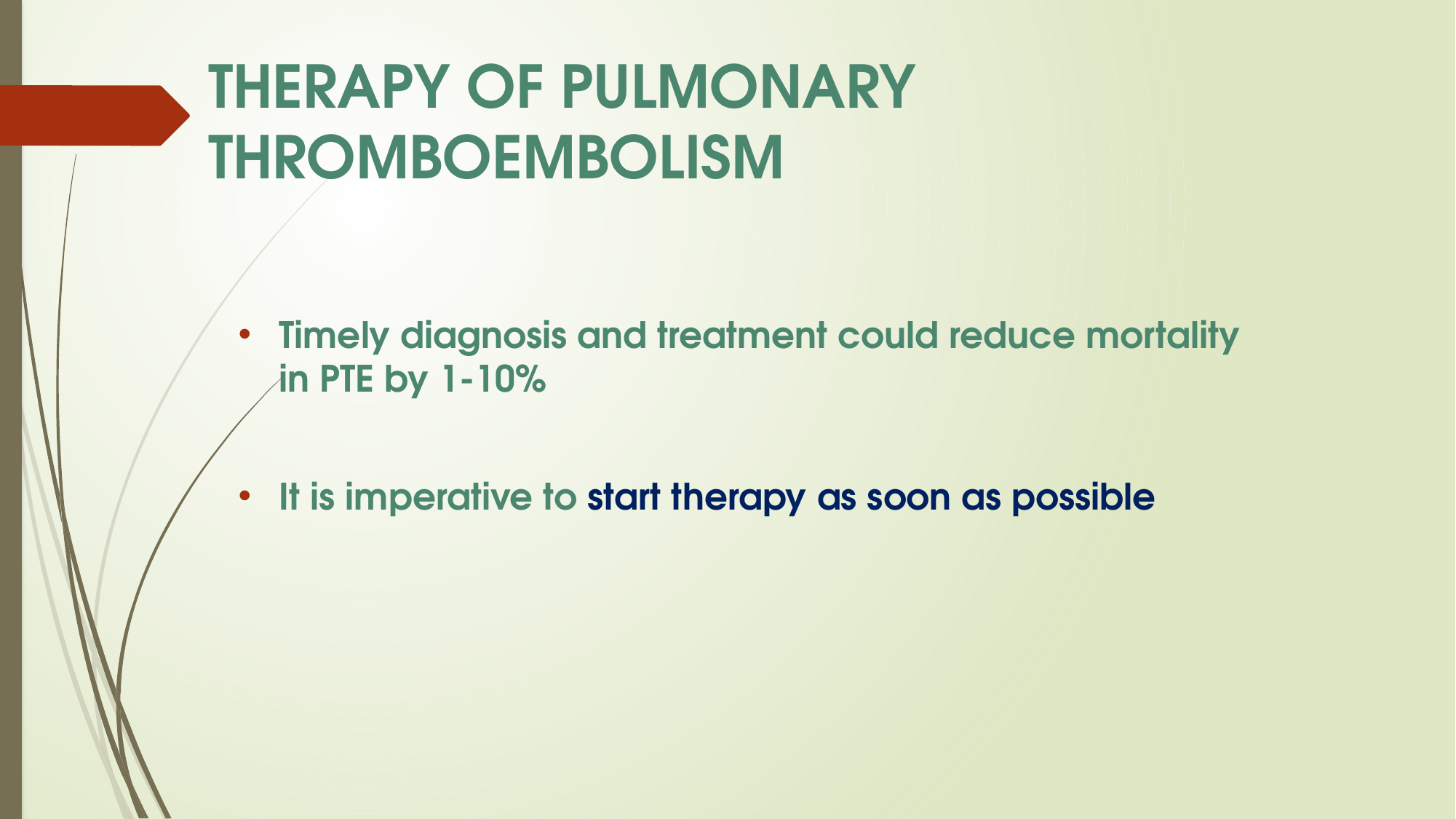

# THERAPY OF PULMONARY THROMBOEMBOLISM

Timely diagnosis and treatment could reduce mortality in PTE by 1-10%

It is imperative to start therapy as soon as possible